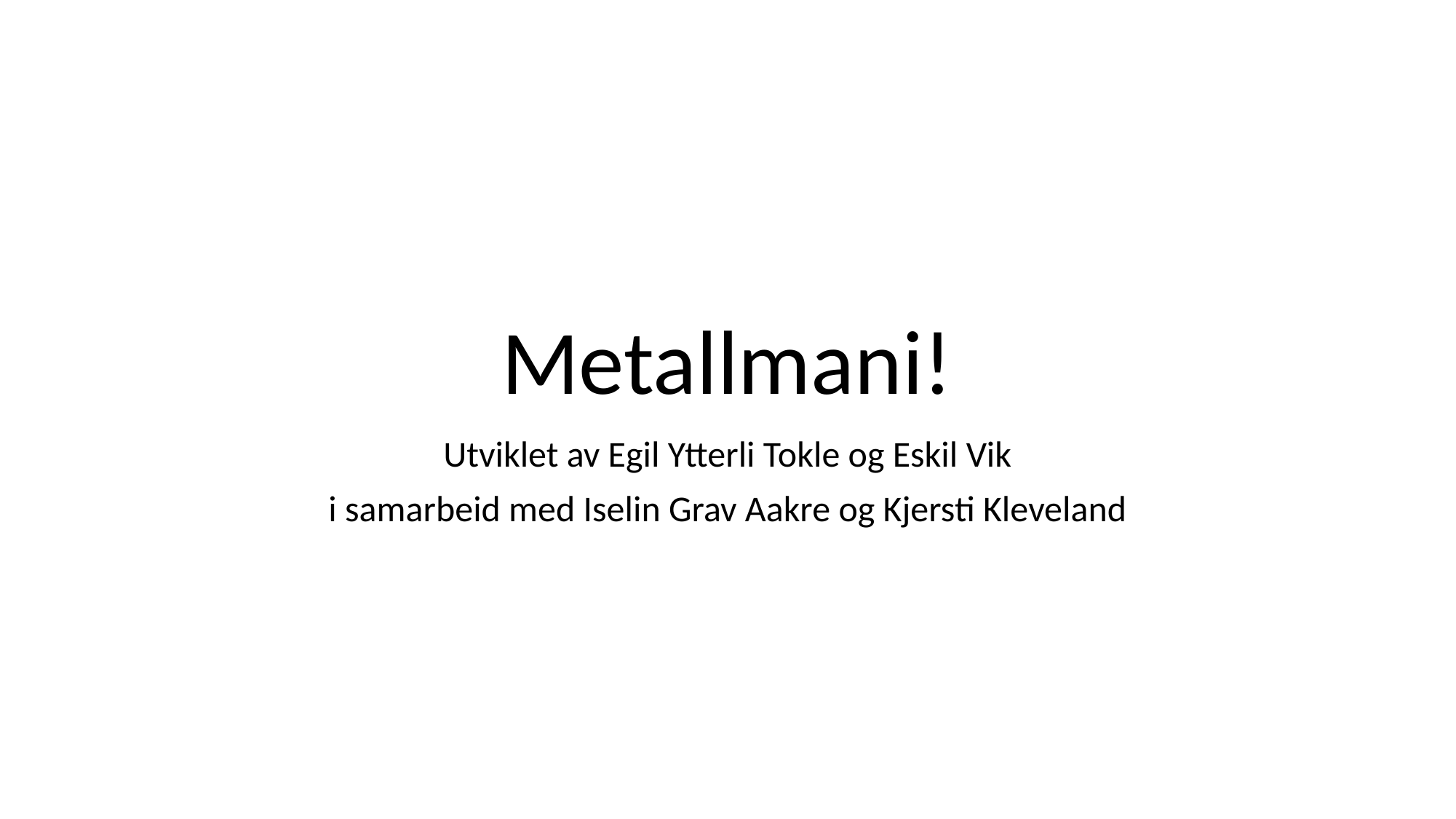

# Metallmani!
Utviklet av Egil Ytterli Tokle og Eskil Vik
i samarbeid med Iselin Grav Aakre og Kjersti Kleveland